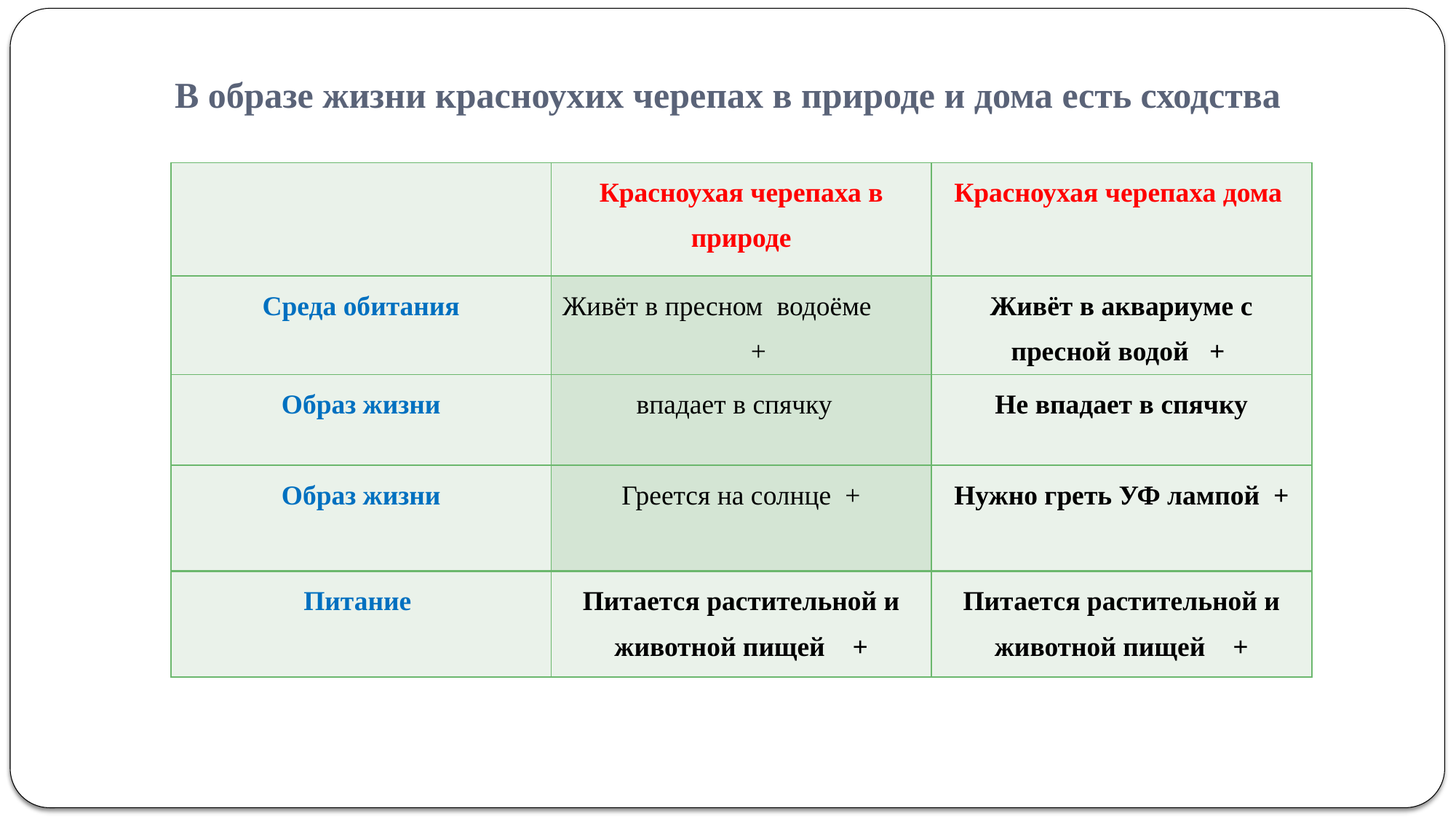

# В образе жизни красноухих черепах в природе и дома есть сходства
|  | Красноухая черепаха в природе | Красноухая черепаха дома |
| --- | --- | --- |
| Среда обитания | Живёт в пресном водоёме + | Живёт в аквариуме с пресной водой + |
| Образ жизни | впадает в спячку | Не впадает в спячку |
| Образ жизни | Греется на солнце + | Нужно греть УФ лампой + |
| Питание | Питается растительной и животной пищей + | Питается растительной и животной пищей + |